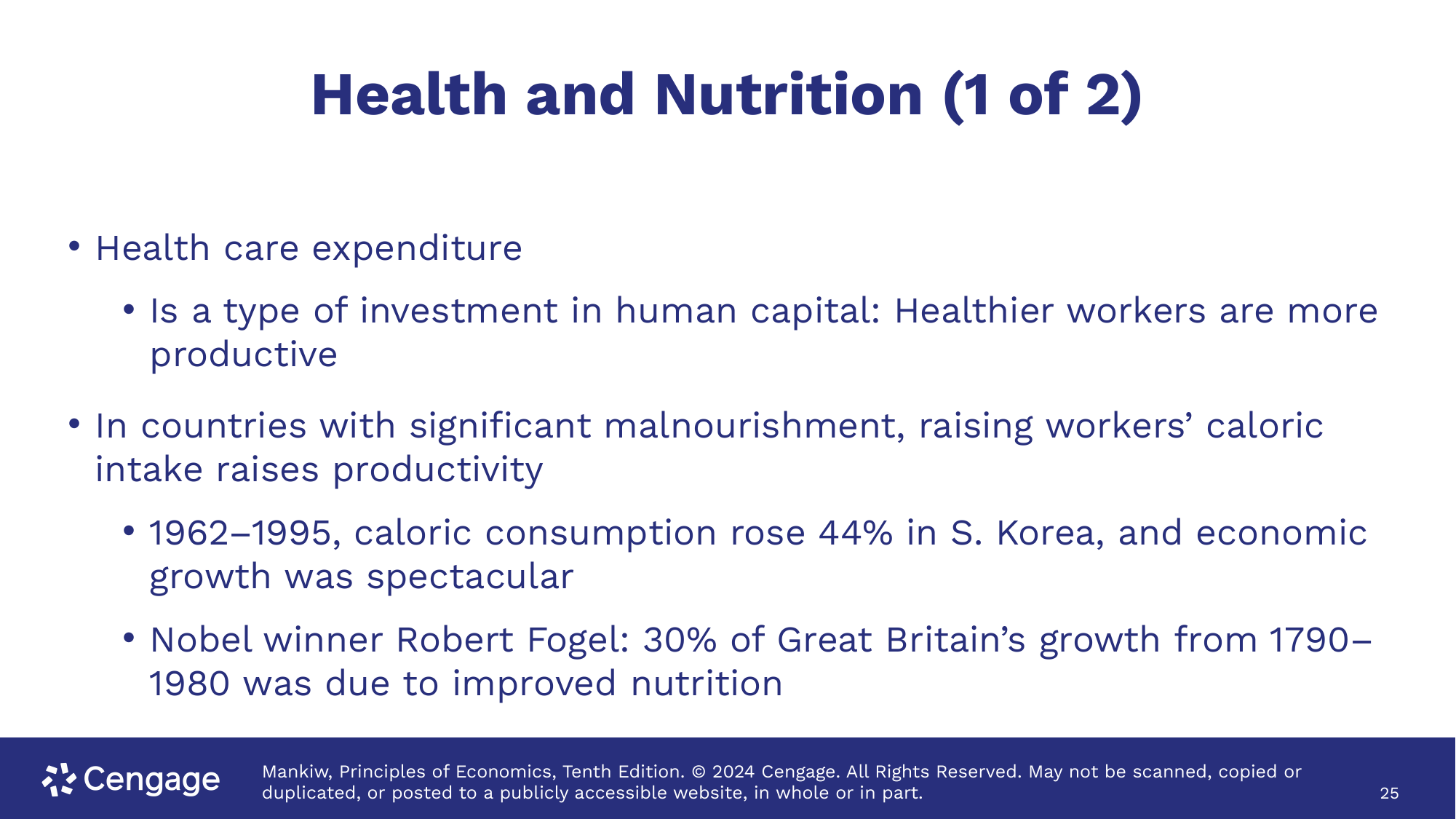

# Health and Nutrition (1 of 2)
Health care expenditure
Is a type of investment in human capital: Healthier workers are more productive
In countries with significant malnourishment, raising workers’ caloric intake raises productivity
1962–1995, caloric consumption rose 44% in S. Korea, and economic growth was spectacular
Nobel winner Robert Fogel: 30% of Great Britain’s growth from 1790–1980 was due to improved nutrition